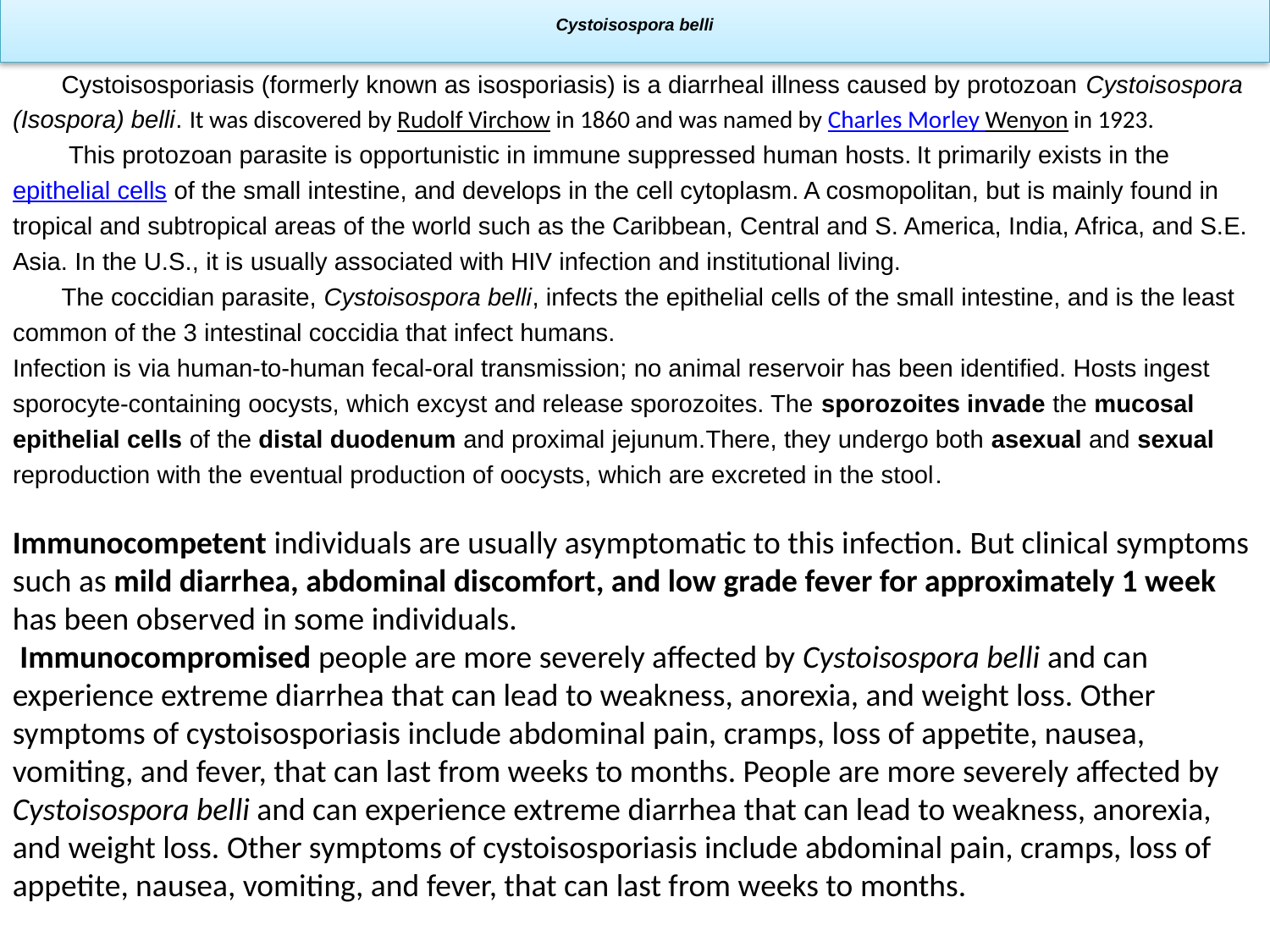

# Cystoisospora belli
       Cystoisosporiasis (formerly known as isosporiasis) is a diarrheal illness caused by protozoan Cystoisospora (Isospora) belli. It was discovered by Rudolf Virchow in 1860 and was named by Charles Morley Wenyon in 1923.
        This protozoan parasite is opportunistic in immune suppressed human hosts. It primarily exists in the epithelial cells of the small intestine, and develops in the cell cytoplasm. A cosmopolitan, but is mainly found in tropical and subtropical areas of the world such as the Caribbean, Central and S. America, India, Africa, and S.E. Asia. In the U.S., it is usually associated with HIV infection and institutional living.
       The coccidian parasite, Cystoisospora belli, infects the epithelial cells of the small intestine, and is the least common of the 3 intestinal coccidia that infect humans.
Infection is via human-to-human fecal-oral transmission; no animal reservoir has been identified. Hosts ingest sporocyte-containing oocysts, which excyst and release sporozoites. The sporozoites invade the mucosal epithelial cells of the distal duodenum and proximal jejunum.There, they undergo both asexual and sexual reproduction with the eventual production of oocysts, which are excreted in the stool.
Immunocompetent individuals are usually asymptomatic to this infection. But clinical symptoms such as mild diarrhea, abdominal discomfort, and low grade fever for approximately 1 week has been observed in some individuals.
 Immunocompromised people are more severely affected by Cystoisospora belli and can experience extreme diarrhea that can lead to weakness, anorexia, and weight loss. Other symptoms of cystoisosporiasis include abdominal pain, cramps, loss of appetite, nausea, vomiting, and fever, that can last from weeks to months. People are more severely affected by Cystoisospora belli and can experience extreme diarrhea that can lead to weakness, anorexia, and weight loss. Other symptoms of cystoisosporiasis include abdominal pain, cramps, loss of appetite, nausea, vomiting, and fever, that can last from weeks to months.